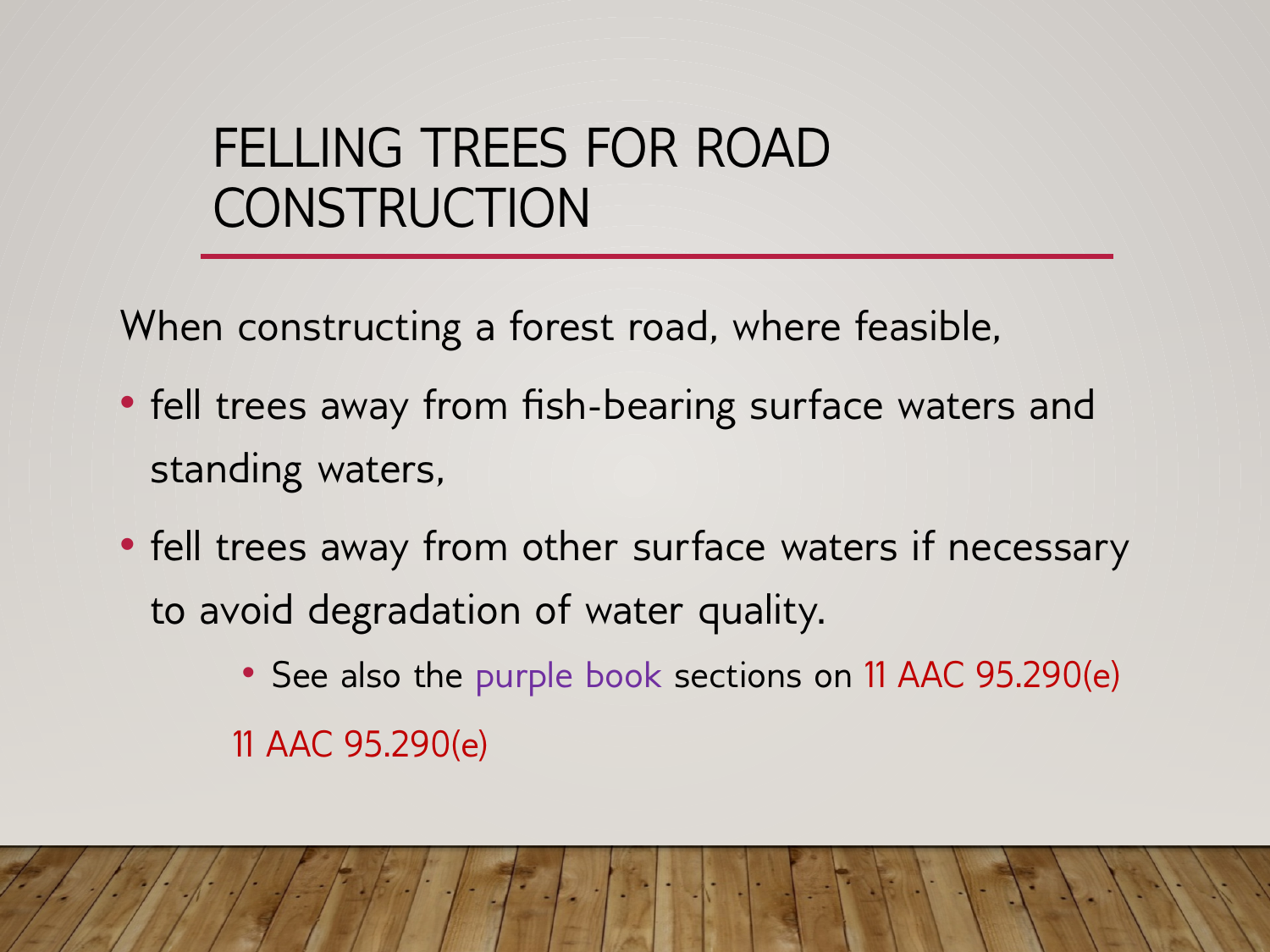

# Felling trees for road construction
When constructing a forest road, where feasible,
fell trees away from fish-bearing surface waters and standing waters,
fell trees away from other surface waters if necessary to avoid degradation of water quality.
See also the purple book sections on 11 AAC 95.290(e)
							11 AAC 95.290(e)